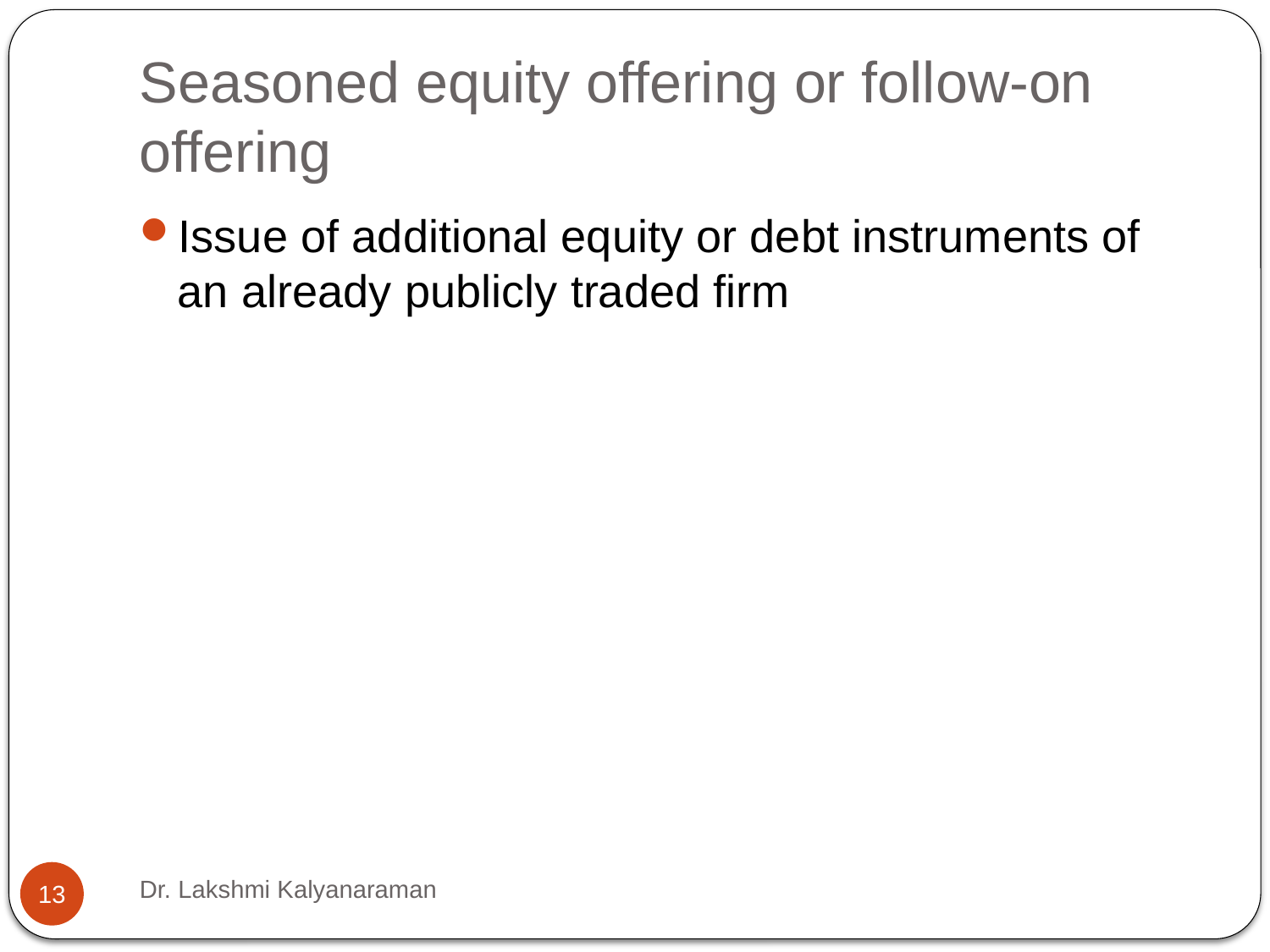

# Seasoned equity offering or follow-on offering
Issue of additional equity or debt instruments of an already publicly traded firm
Dr. Lakshmi Kalyanaraman
13